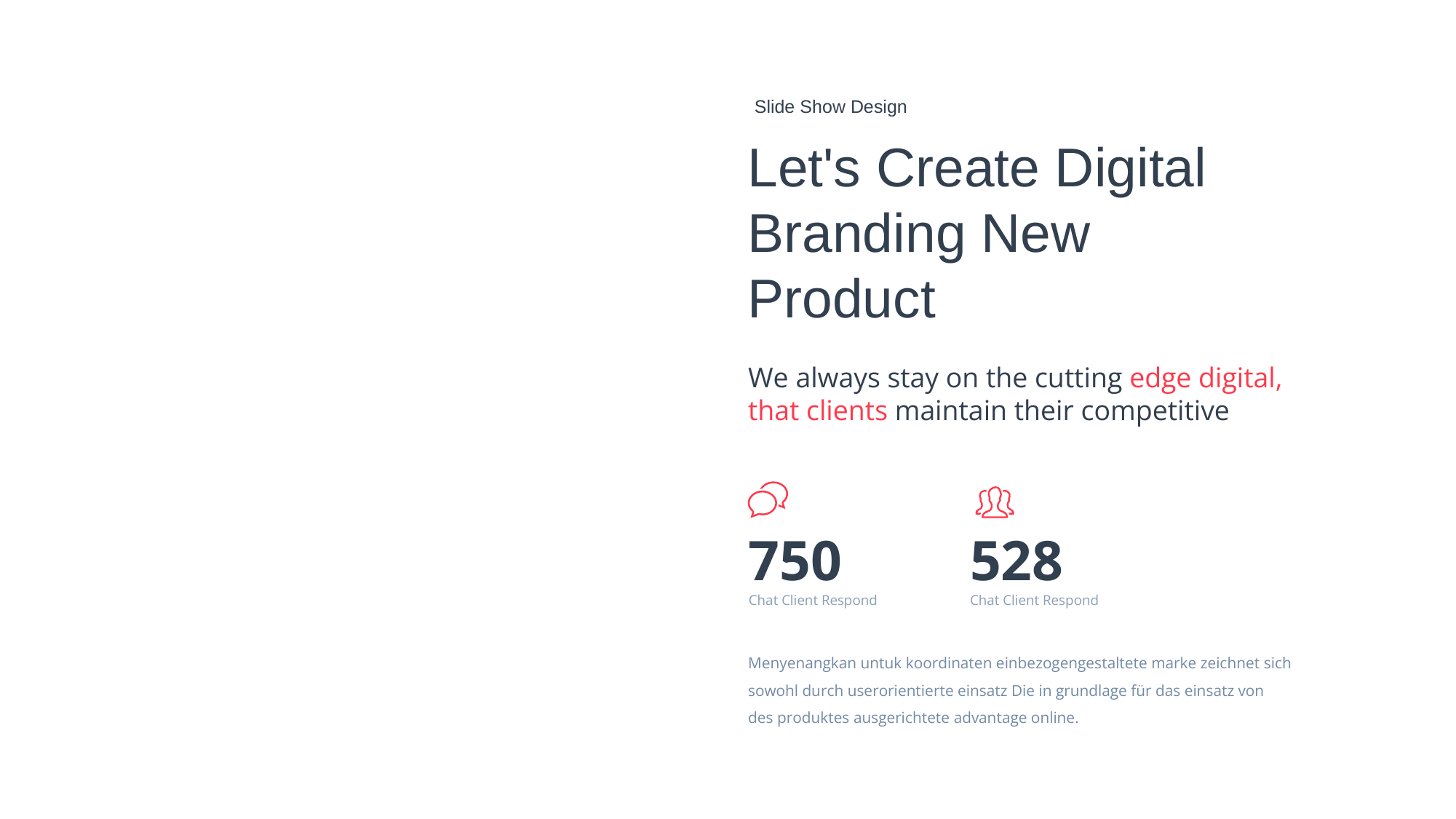

Slide Show Design
Let's Create Digital Branding New Product
We always stay on the cutting edge digital, that clients maintain their competitive

750
Chat Client Respond
528
Chat Client Respond
Menyenangkan untuk koordinaten einbezogengestaltete marke zeichnet sich sowohl durch userorientierte einsatz Die in grundlage für das einsatz von
des produktes ausgerichtete advantage online.